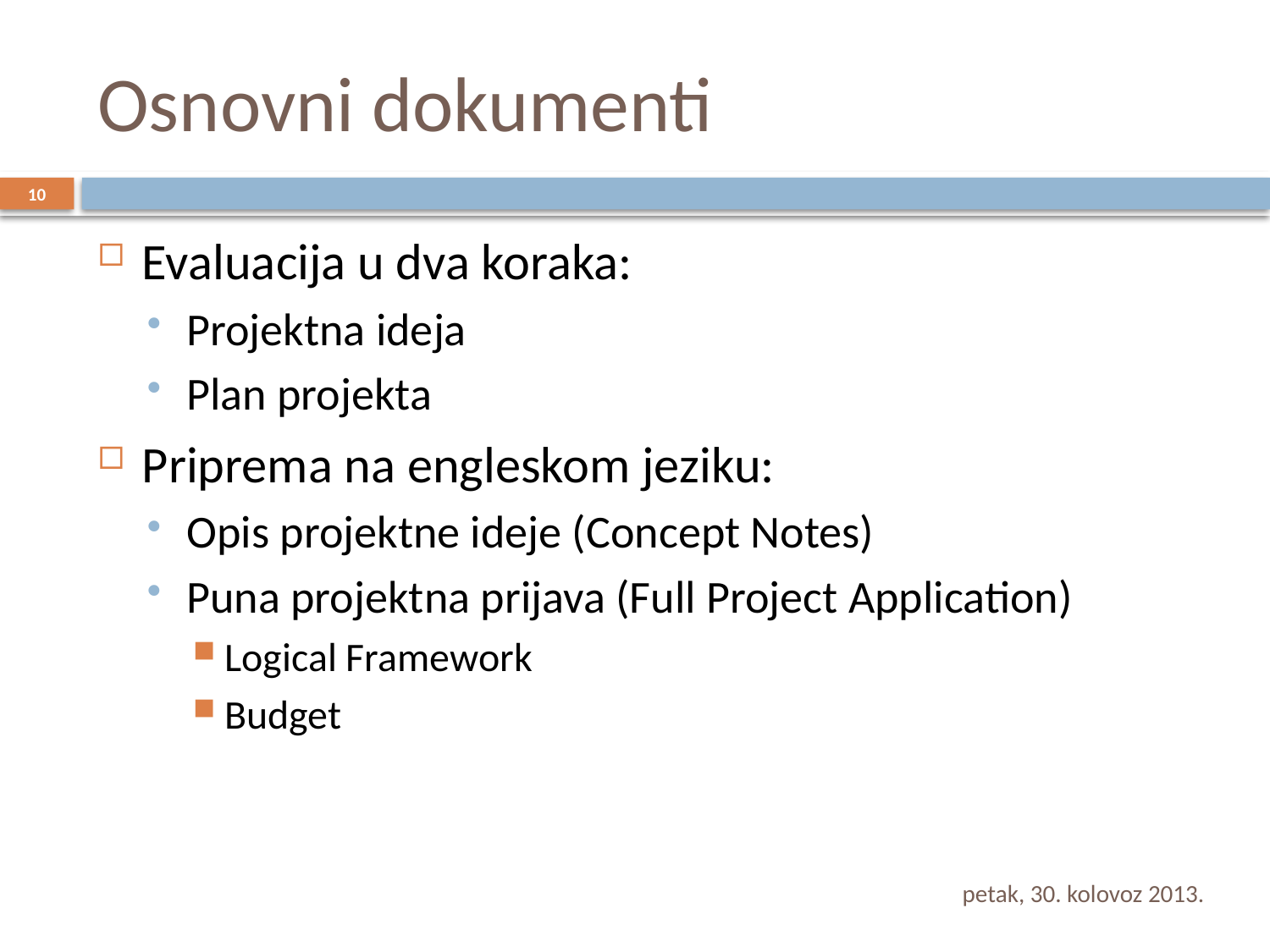

# Osnovni dokumenti
10
Evaluacija u dva koraka:
Projektna ideja
Plan projekta
Priprema na engleskom jeziku:
Opis projektne ideje (Concept Notes)
Puna projektna prijava (Full Project Application)
Logical Framework
Budget
petak, 30. kolovoz 2013.